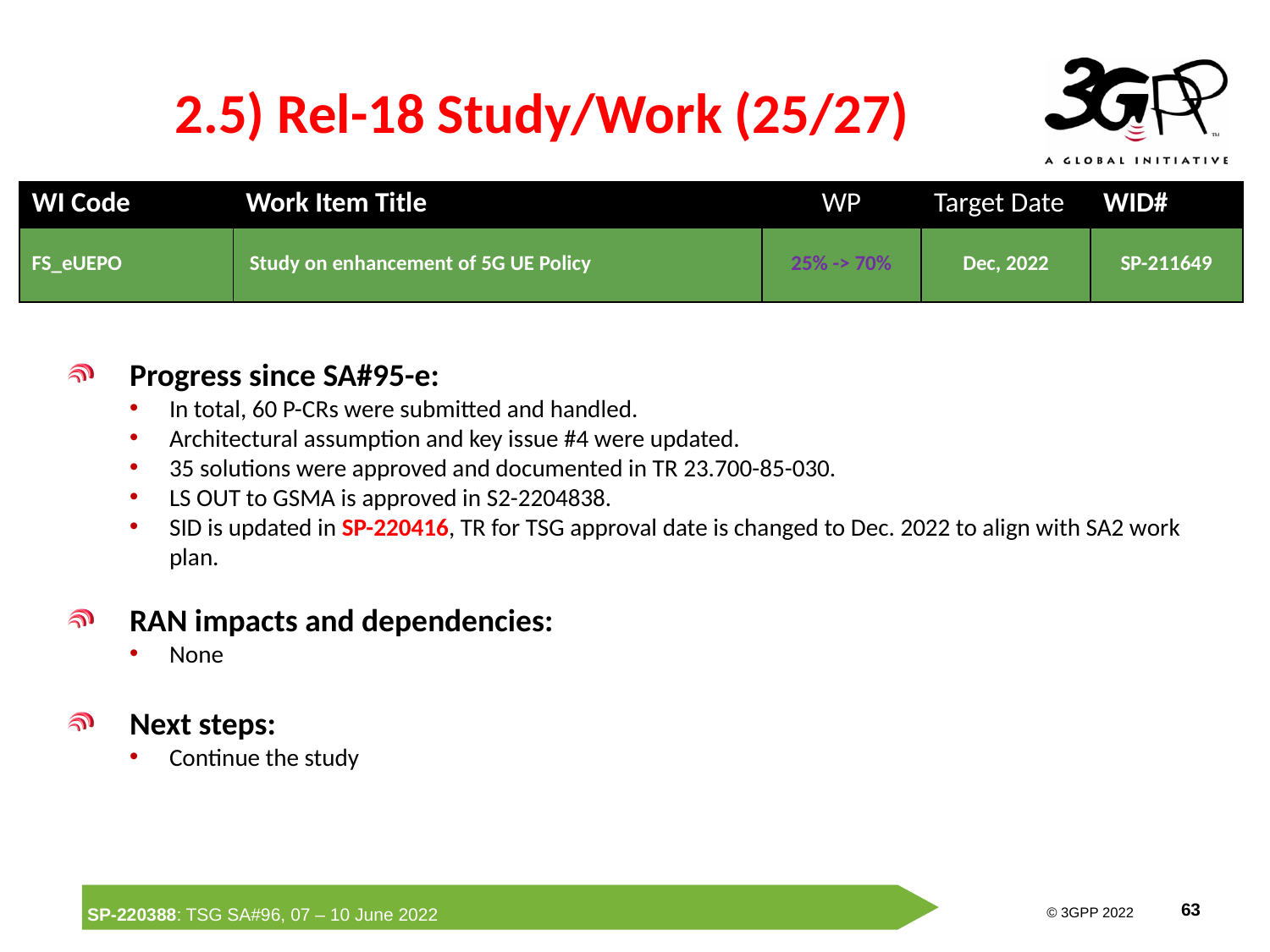

# 2.5) Rel-18 Study/Work (25/27)
| WI Code | Work Item Title | WP | Target Date | WID# |
| --- | --- | --- | --- | --- |
| FS\_eUEPO | Study on enhancement of 5G UE Policy | 25% -> 70% | Dec, 2022 | SP-211649 |
Progress since SA#95-e:
In total, 60 P-CRs were submitted and handled.
Architectural assumption and key issue #4 were updated.
35 solutions were approved and documented in TR 23.700-85-030.
LS OUT to GSMA is approved in S2-2204838.
SID is updated in SP-220416, TR for TSG approval date is changed to Dec. 2022 to align with SA2 work plan.

RAN impacts and dependencies:
None

Next steps:
Continue the study